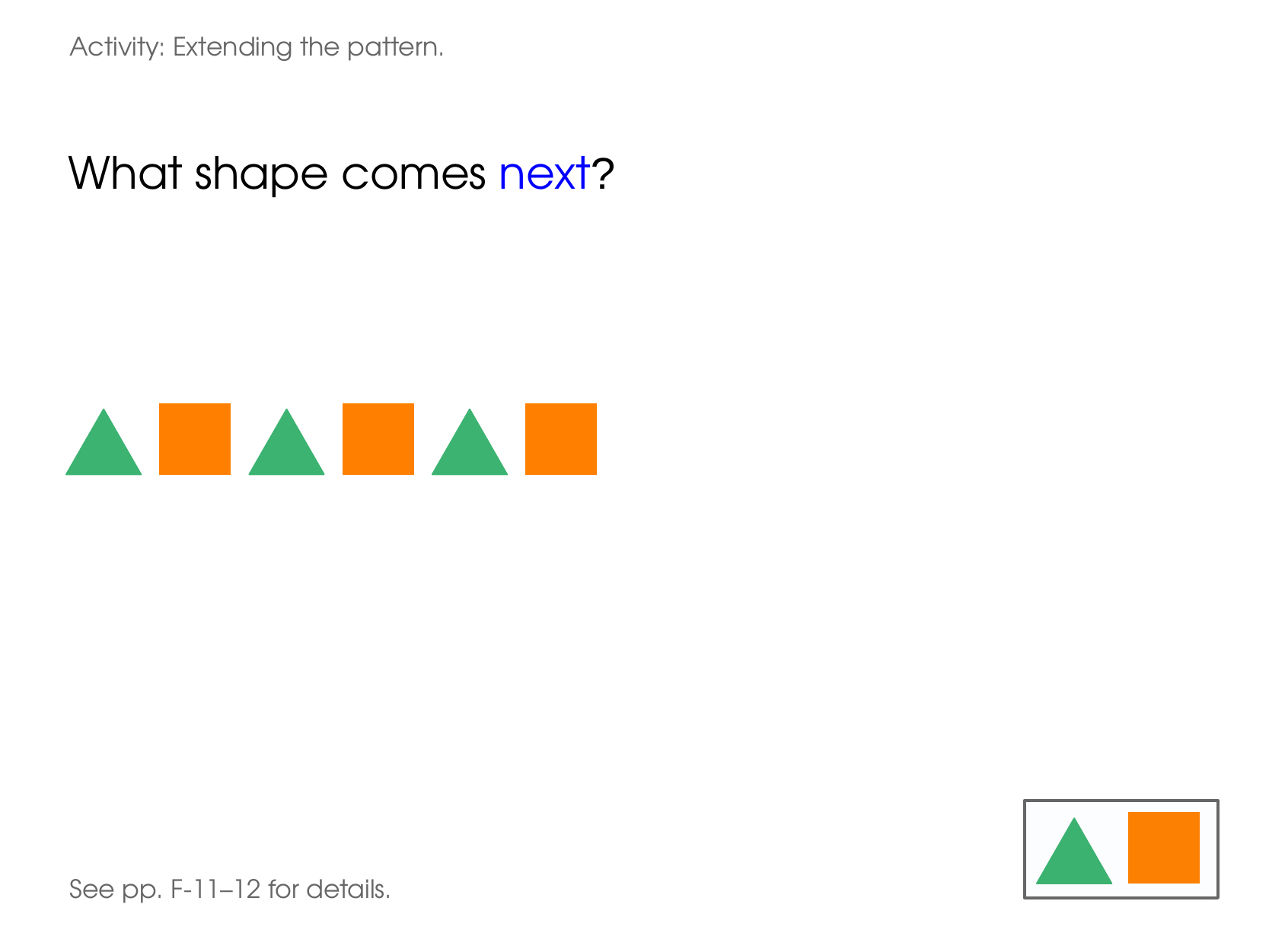

Activity: Extending the pattern.
What shape comes next?

See pp. F-11–12 for details.